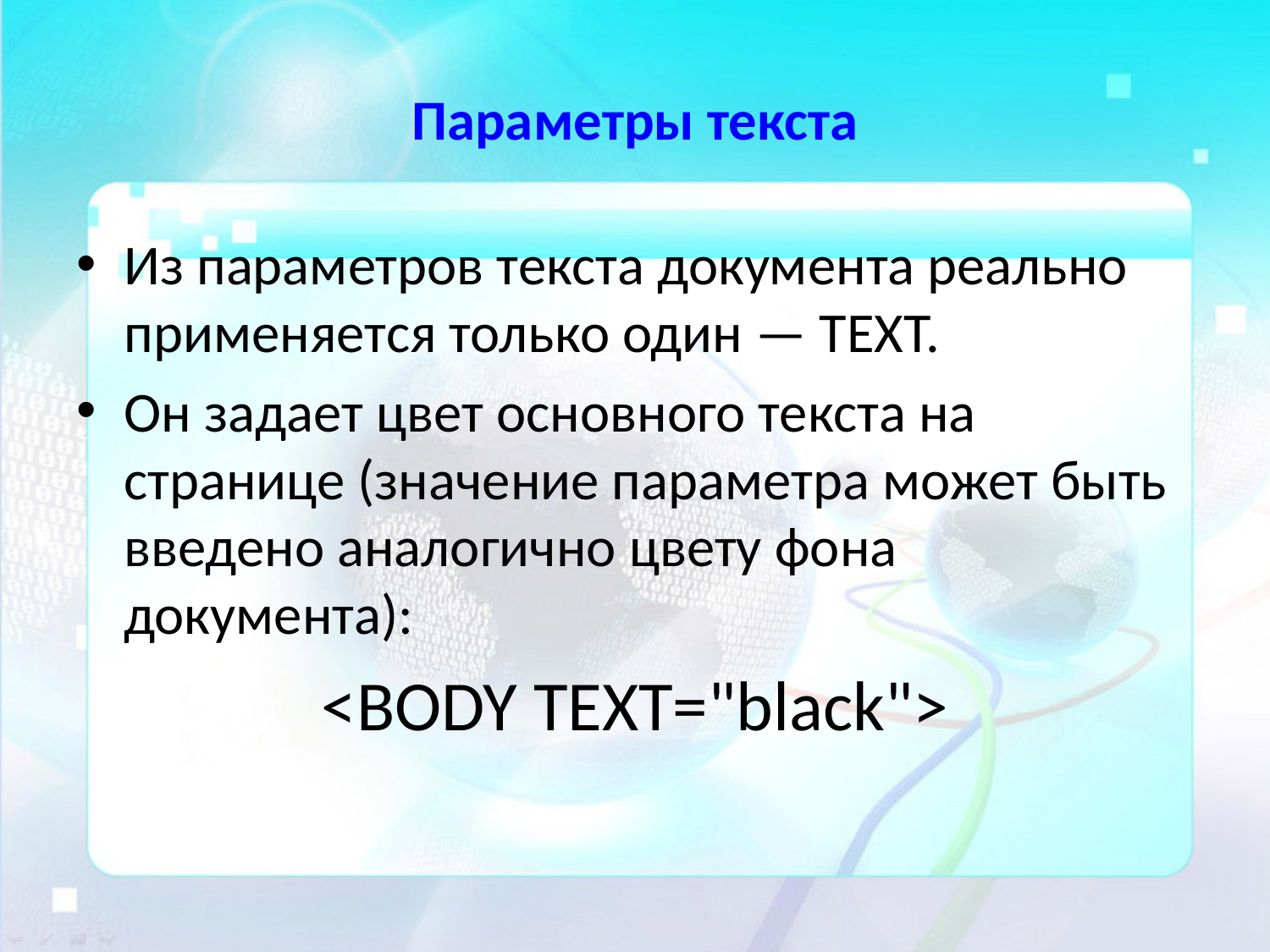

# Параметры текста
Из параметров текста документа реально применяется только один — TEXT.
Он задает цвет основного текста на странице (значение параметра может быть введено аналогично цвету фона документа):
<BODY TEXT="black">